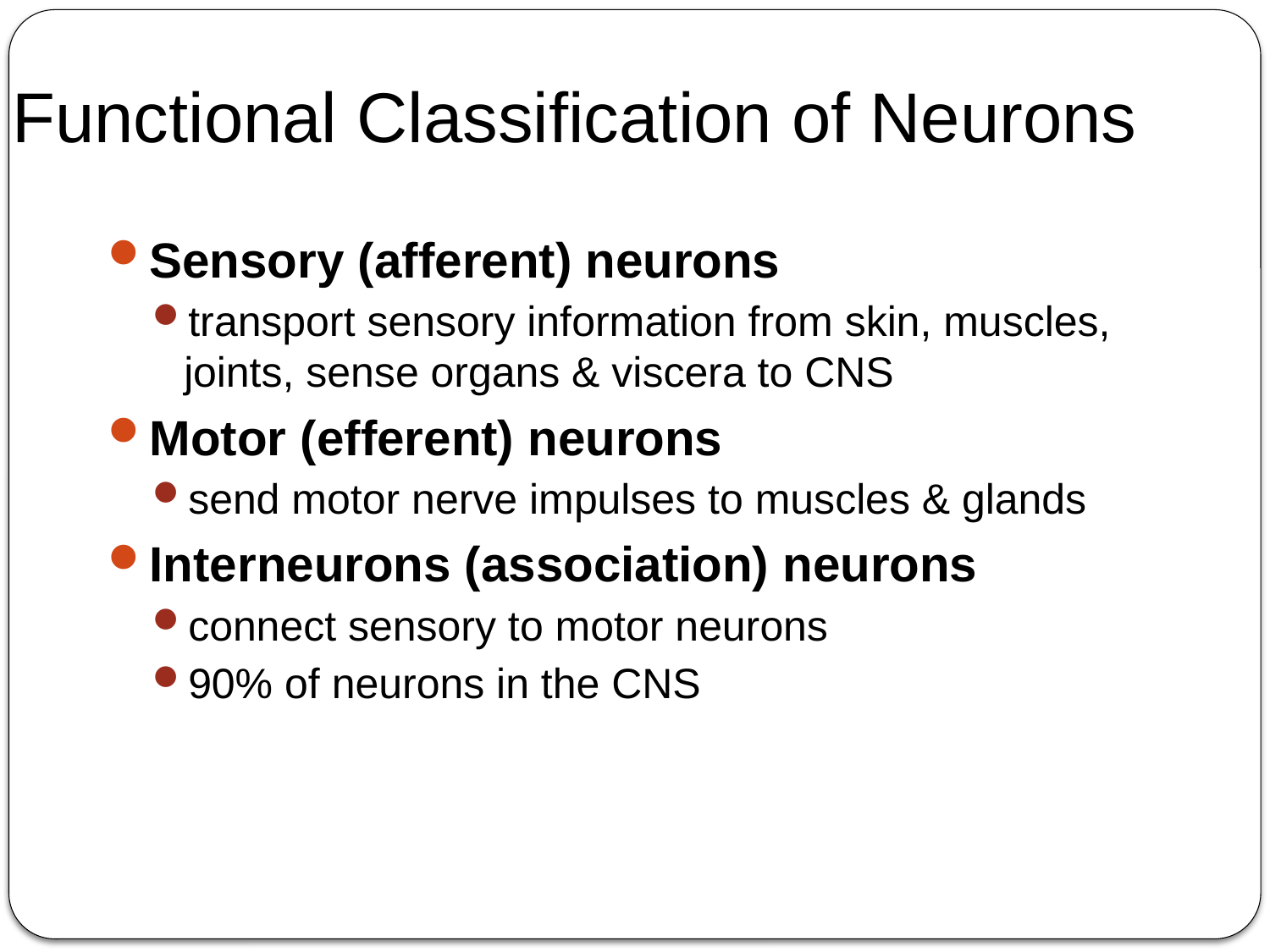

# Functional Classification of Neurons
Sensory (afferent) neurons
transport sensory information from skin, muscles, joints, sense organs & viscera to CNS
Motor (efferent) neurons
send motor nerve impulses to muscles & glands
Interneurons (association) neurons
connect sensory to motor neurons
90% of neurons in the CNS